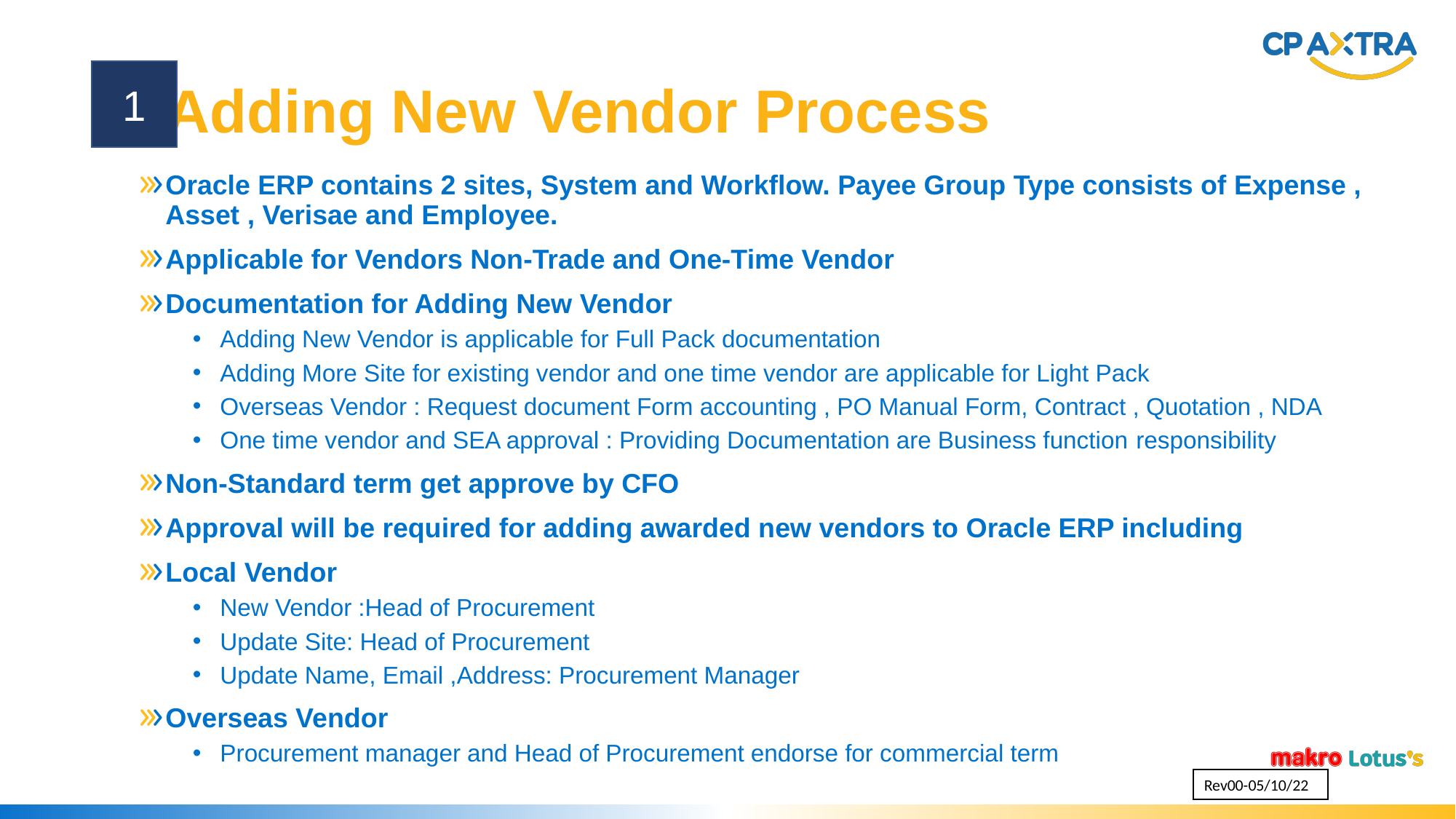

Adding New Vendor Process
1
Oracle ERP contains 2 sites, System and Workflow. Payee Group Type consists of Expense , Asset , Verisae and Employee.
Applicable for Vendors Non-Trade and One-Time Vendor
Documentation for Adding New Vendor
Adding New Vendor is applicable for Full Pack documentation
Adding More Site for existing vendor and one time vendor are applicable for Light Pack
Overseas Vendor : Request document Form accounting , PO Manual Form, Contract , Quotation , NDA
One time vendor and SEA approval : Providing Documentation are Business function responsibility
Non-Standard term get approve by CFO
Approval will be required for adding awarded new vendors to Oracle ERP including
Local Vendor
New Vendor :Head of Procurement
Update Site: Head of Procurement
Update Name, Email ,Address: Procurement Manager
Overseas Vendor
Procurement manager and Head of Procurement endorse for commercial term
Rev00-05/10/22